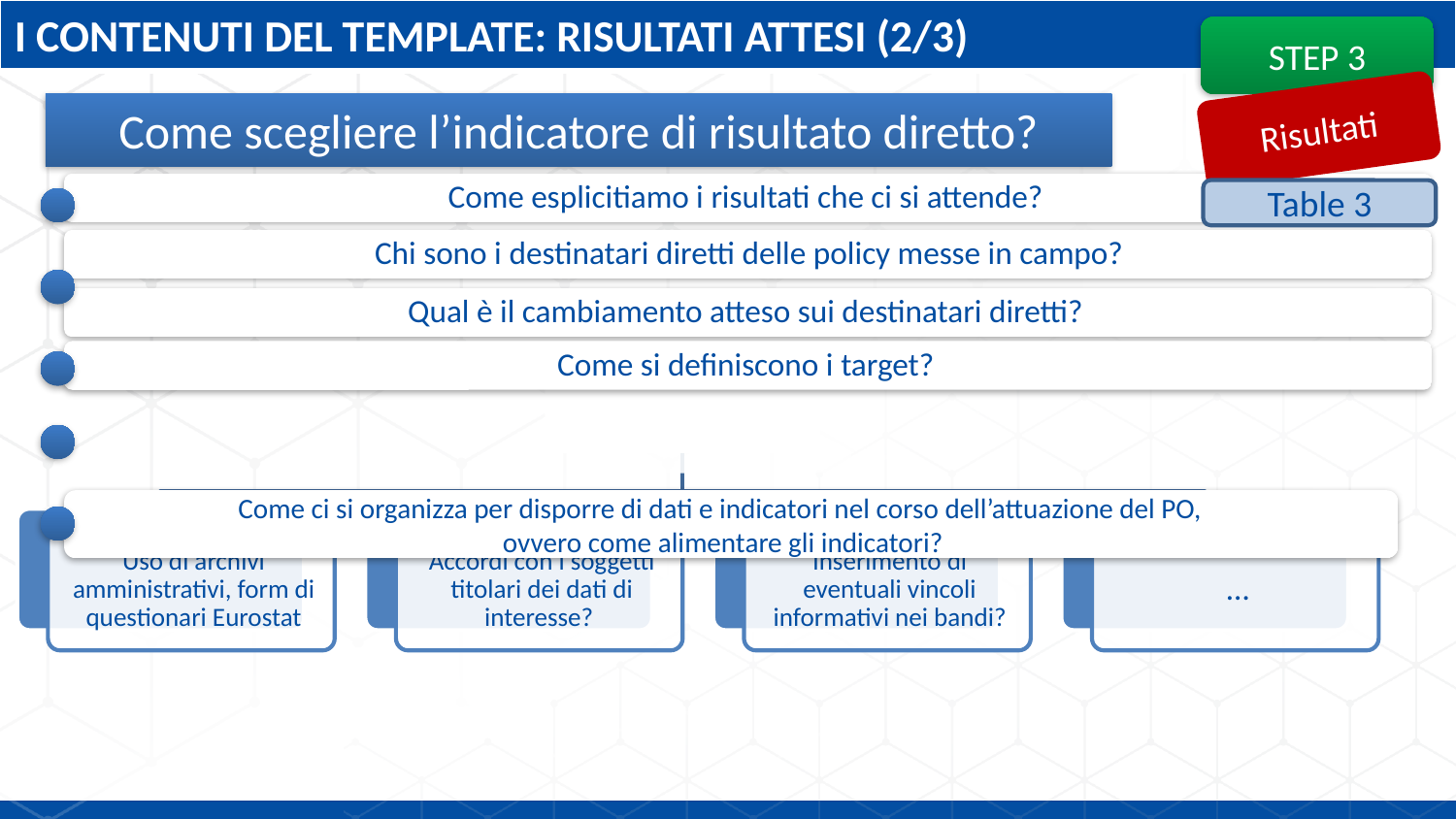

# I CONTENUTI DEL TEMPLATE: RISULTATI ATTESI (2/3)
STEP 3
Risultati
Come scegliere l’indicatore di risultato diretto?

Come esplicitiamo i risultati che ci si attende?
Chi sono i destinatari diretti delle policy messe in campo?
Qual è il cambiamento atteso sui destinatari diretti?
Come si definiscono i target?

Uso di archivi amministrativi, form di questionari Eurostat
Accordi con i soggetti titolari dei dati di interesse?
Inserimento di eventuali vincoli informativi nei bandi?
…

Come ci si organizza per disporre di dati e indicatori nel corso dell’attuazione del PO,
ovvero come alimentare gli indicatori?

Table 3